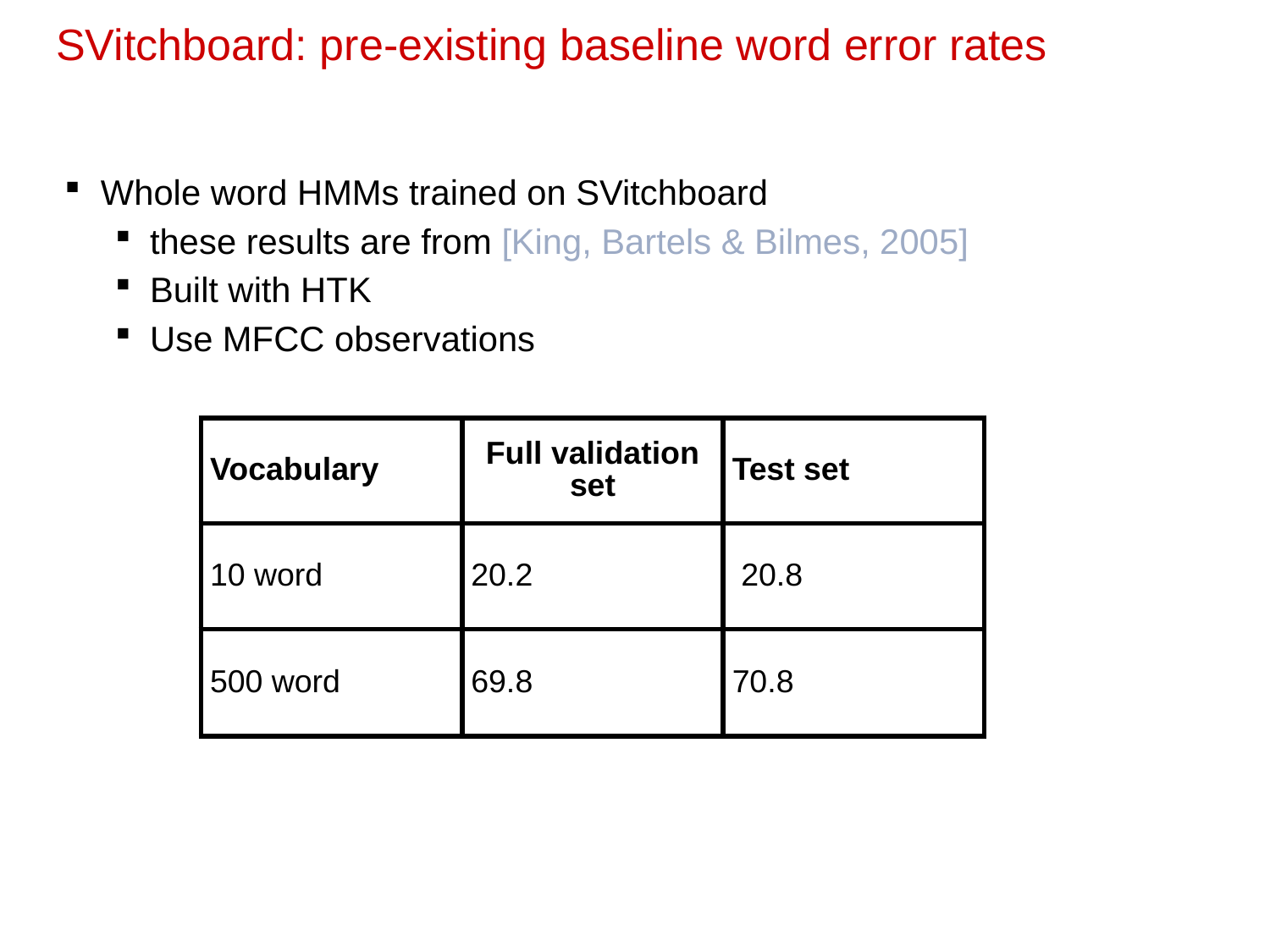

# SVitchboard: pre-existing baseline word error rates
Whole word HMMs trained on SVitchboard
these results are from [King, Bartels & Bilmes, 2005]
Built with HTK
Use MFCC observations
| Vocabulary | Full validation set | Test set |
| --- | --- | --- |
| 10 word | 20.2 | 20.8 |
| 500 word | 69.8 | 70.8 |